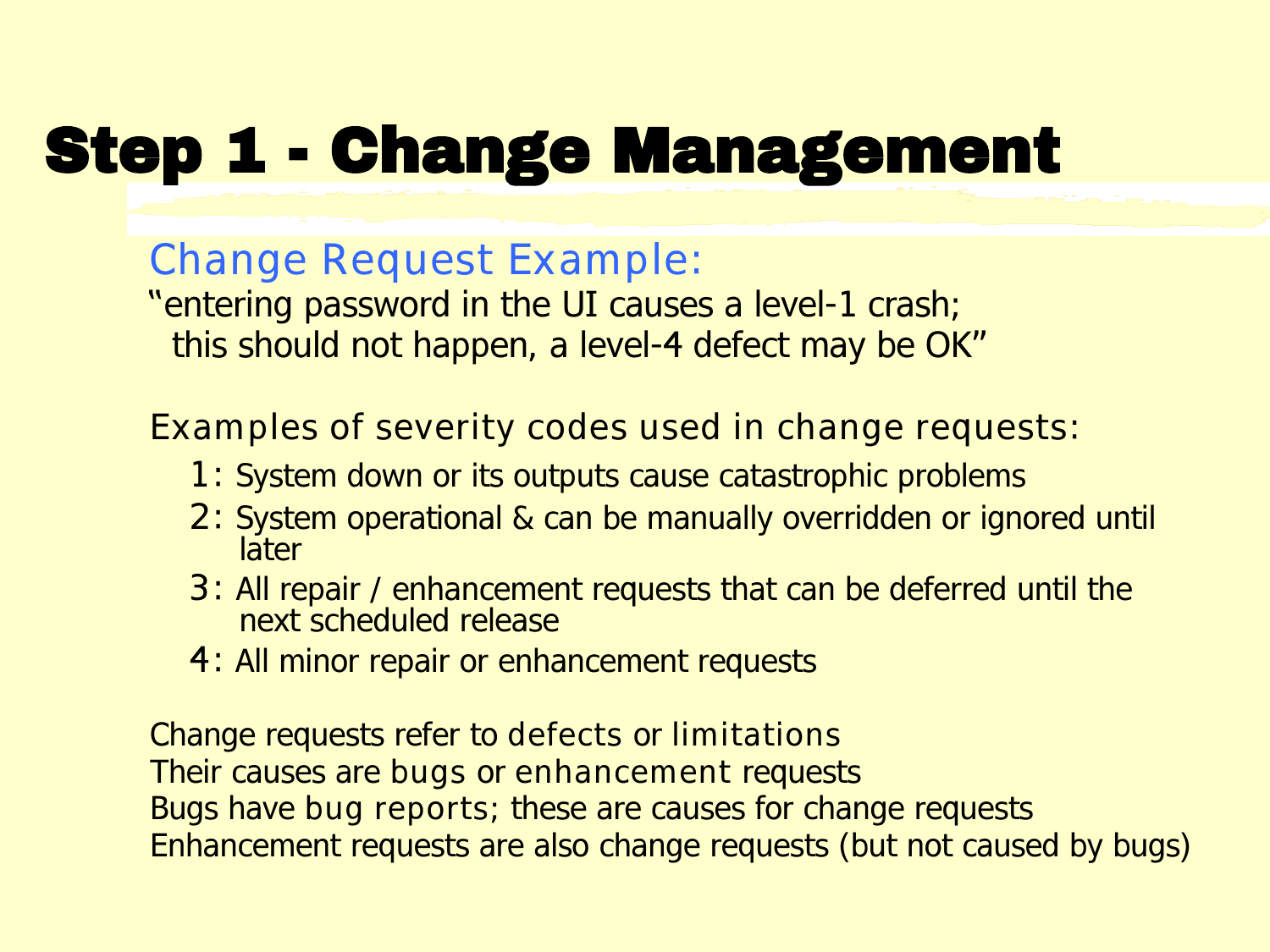

# Step 1 - Change Management
Change Request Example:
“entering password in the UI causes a level-1 crash;
  this should not happen, a level-4 defect may be OK”

Examples of severity codes used in change requests:
	1: System down or its outputs cause catastrophic problems
	2: System operational & can be manually overridden or ignored until
     later
	3: All repair / enhancement requests that can be deferred until the
     next scheduled release
	4: All minor repair or enhancement requests

Change requests refer to defects or limitations
Their causes are bugs or enhancement requests
Bugs have bug reports; these are causes for change requests
Enhancement requests are also change requests (but not caused by bugs)